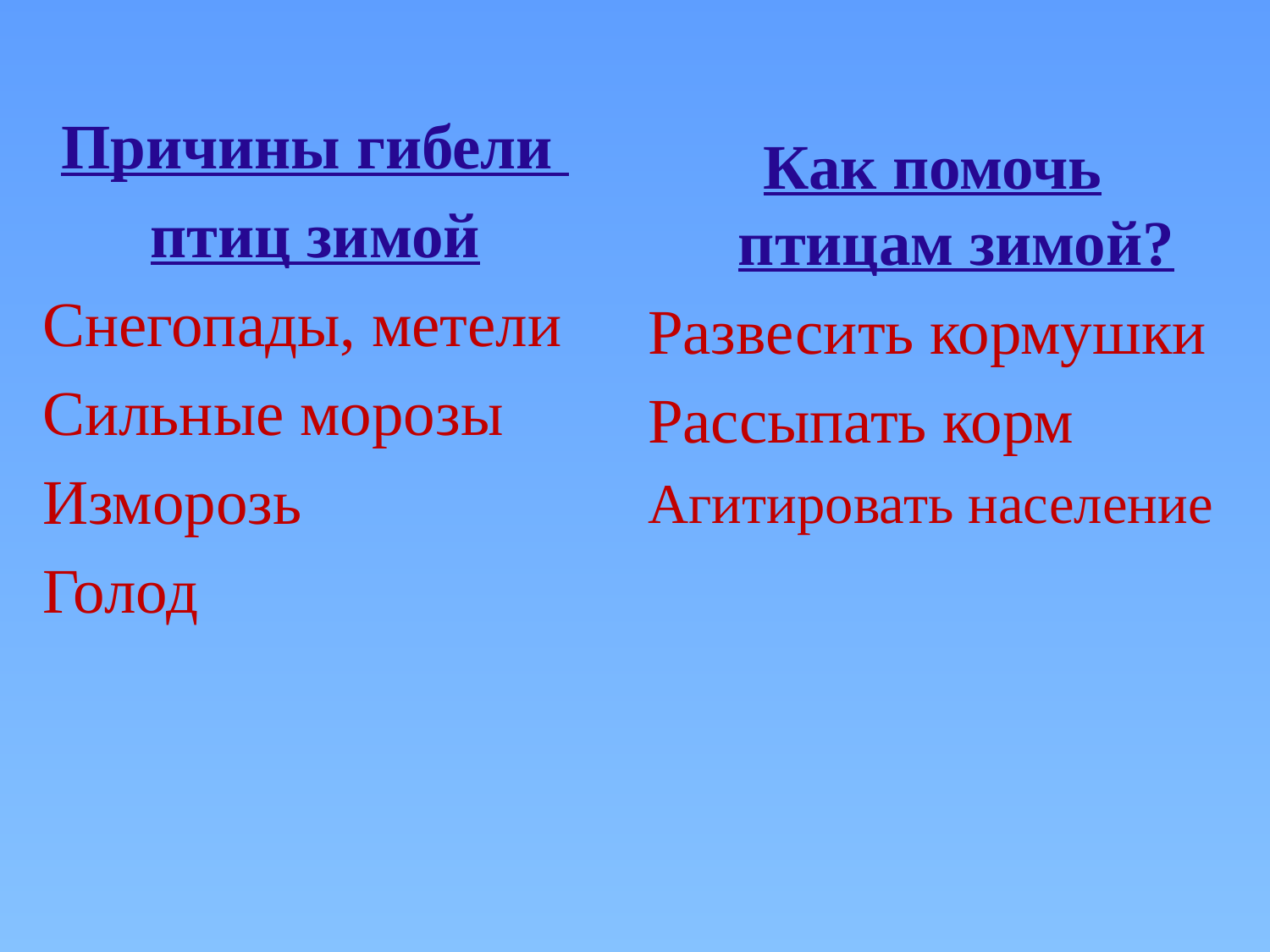

Причины гибели
птиц зимой
Снегопады, метели
Сильные морозы
Изморозь
Голод
Как помочь птицам зимой?
Развесить кормушки
Рассыпать корм
Агитировать население